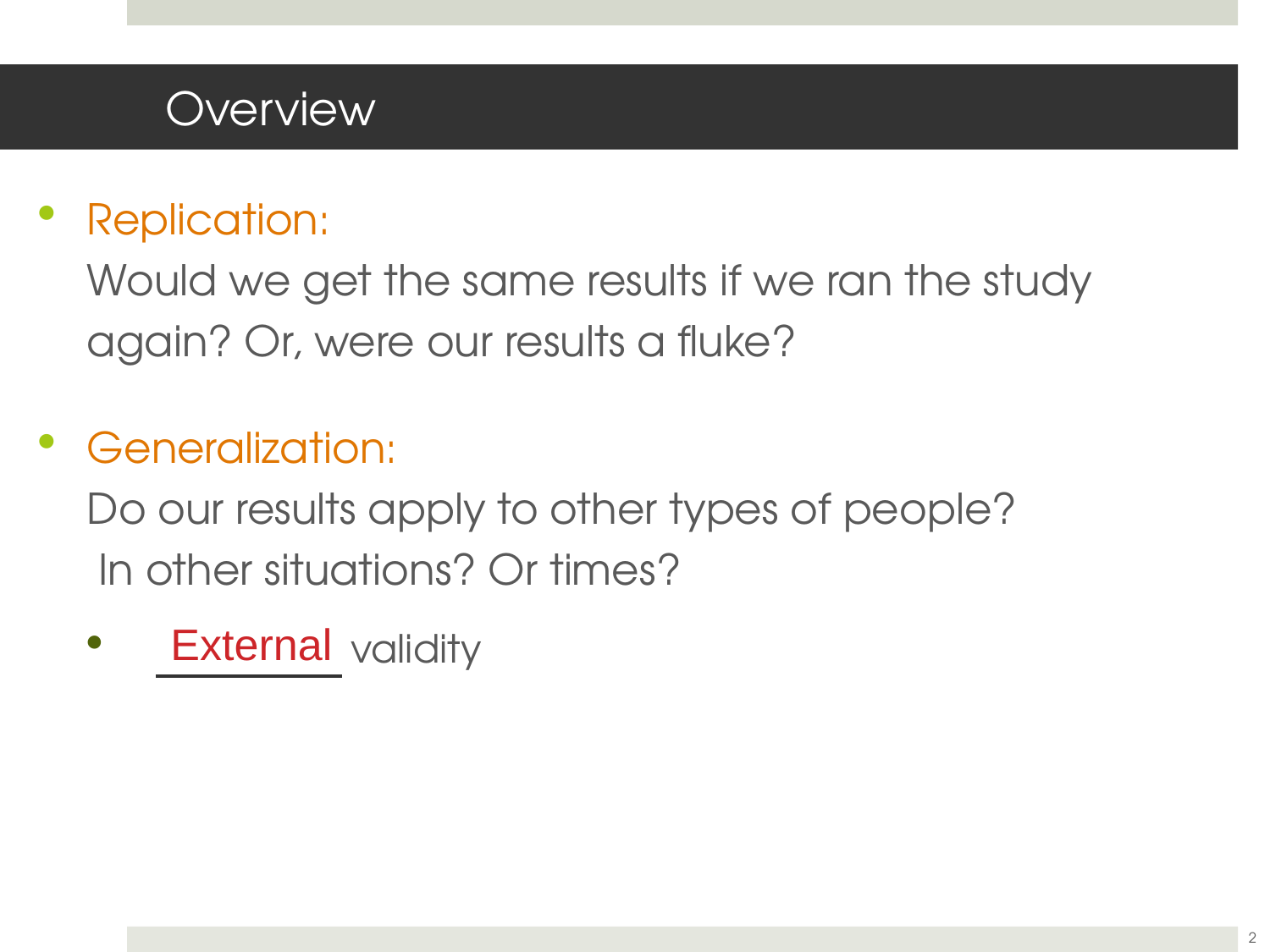

# Overview
Replication:                                                                       Would we get the same results if we ran the study again? Or, were our results a fluke?
Generalization:                                                                     Do our results apply to other types of people?                   In other situations? Or times?
                    validity
External
2